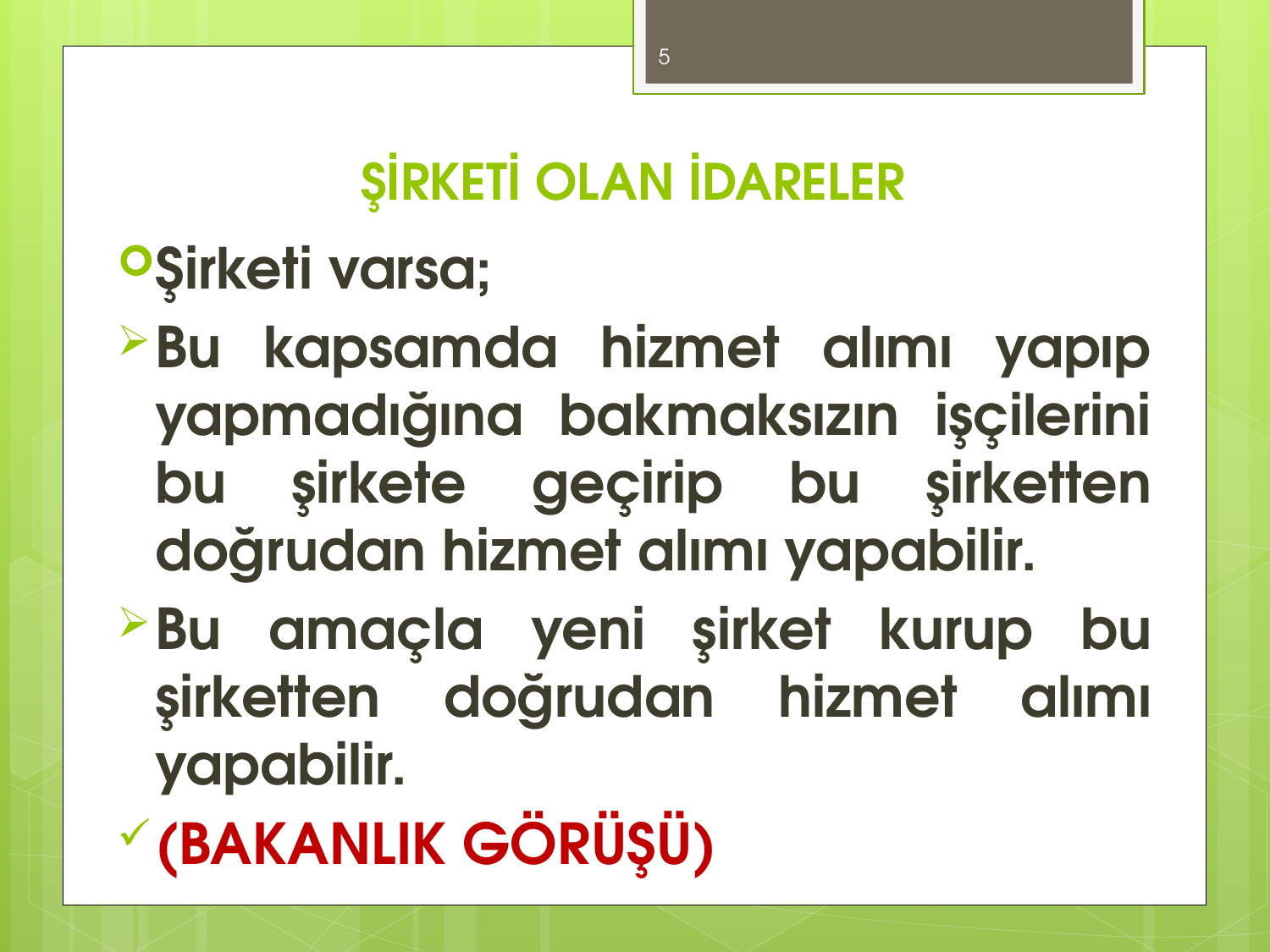

5
# ŞİRKETİ OLAN İDARELER
Şirketi varsa;
Bu kapsamda hizmet alımı yapıp yapmadığına bakmaksızın işçilerini bu şirkete geçirip bu şirketten doğrudan hizmet alımı yapabilir.
Bu amaçla yeni şirket kurup bu şirketten doğrudan hizmet alımı yapabilir.
(BAKANLIK GÖRÜŞÜ)